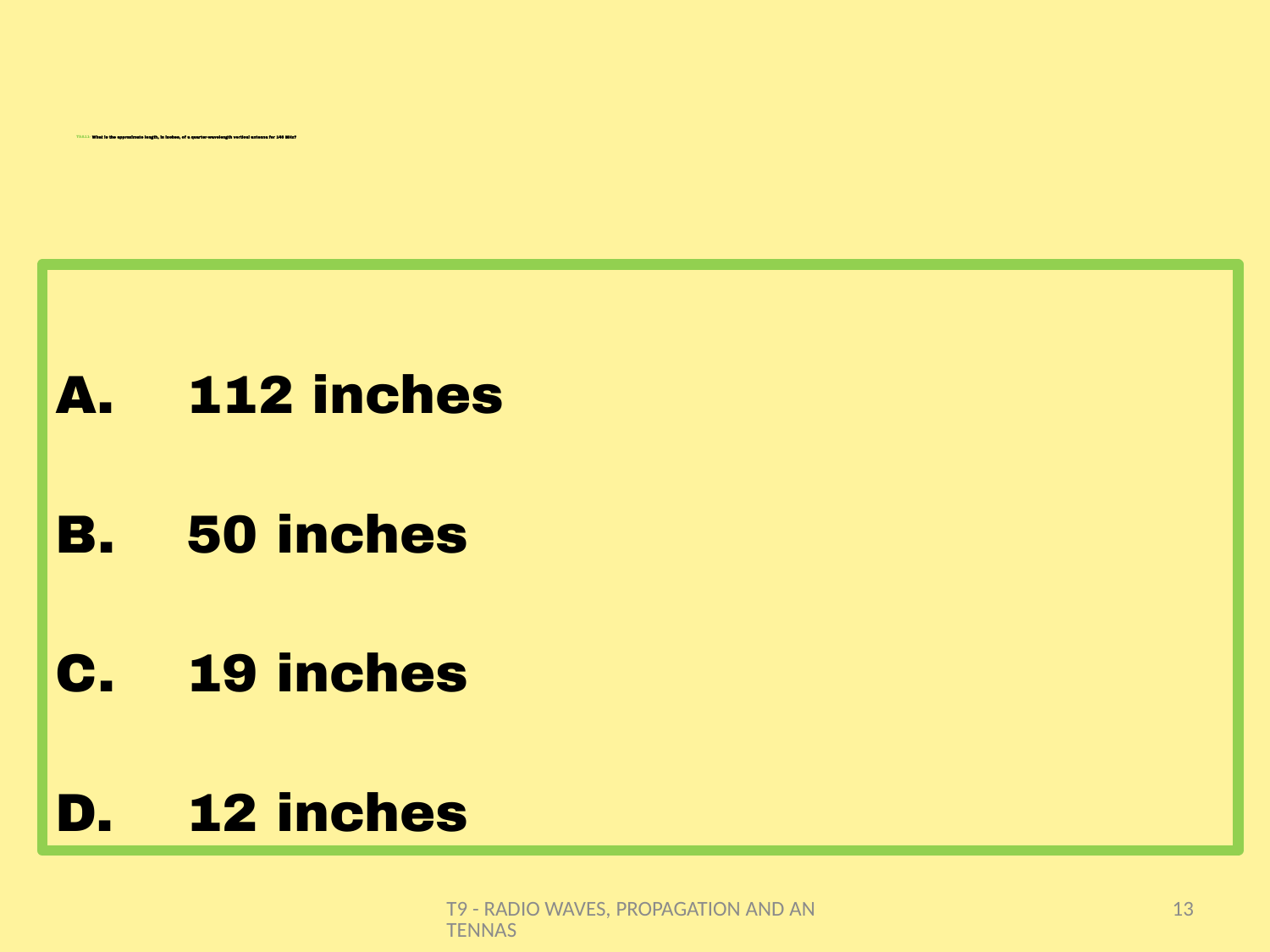

# T9A11- What is the approximate length, in inches, of a quarter-wavelength vertical antenna for 146 MHz?

 112 inches
 50 inches
 19 inches
 12 inches
T9 - RADIO WAVES, PROPAGATION AND ANTENNAS
13